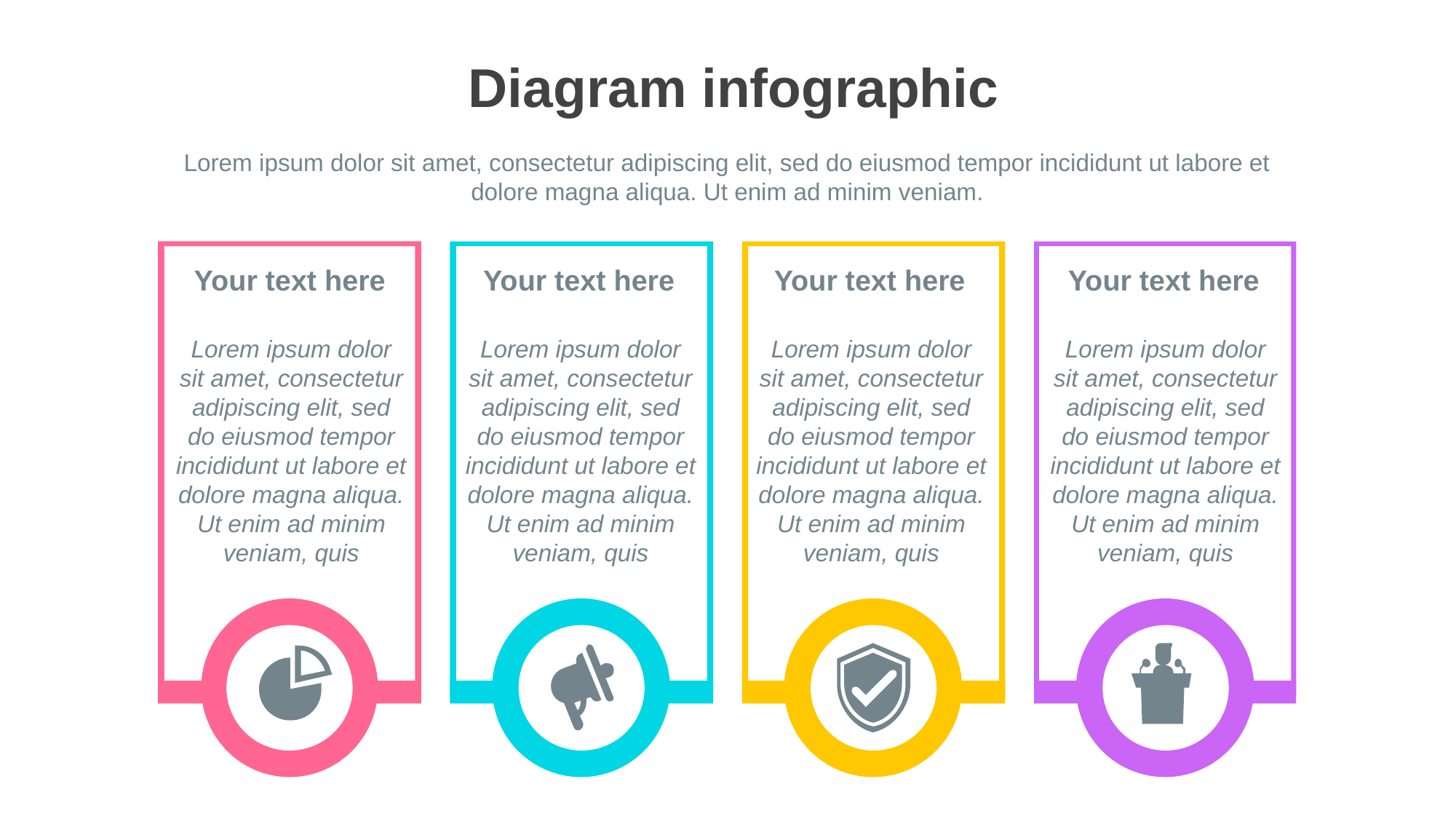

Diagram infographic
Lorem ipsum dolor sit amet, consectetur adipiscing elit, sed do eiusmod tempor incididunt ut labore et dolore magna aliqua. Ut enim ad minim veniam.

Your text here
Lorem ipsum dolor sit amet, consectetur adipiscing elit, sed do eiusmod tempor incididunt ut labore et dolore magna aliqua. Ut enim ad minim veniam, quis

Your text here
Lorem ipsum dolor sit amet, consectetur adipiscing elit, sed do eiusmod tempor incididunt ut labore et dolore magna aliqua. Ut enim ad minim veniam, quis

Your text here
Lorem ipsum dolor sit amet, consectetur adipiscing elit, sed do eiusmod tempor incididunt ut labore et dolore magna aliqua. Ut enim ad minim veniam, quis

Your text here
Lorem ipsum dolor sit amet, consectetur adipiscing elit, sed do eiusmod tempor incididunt ut labore et dolore magna aliqua. Ut enim ad minim veniam, quis